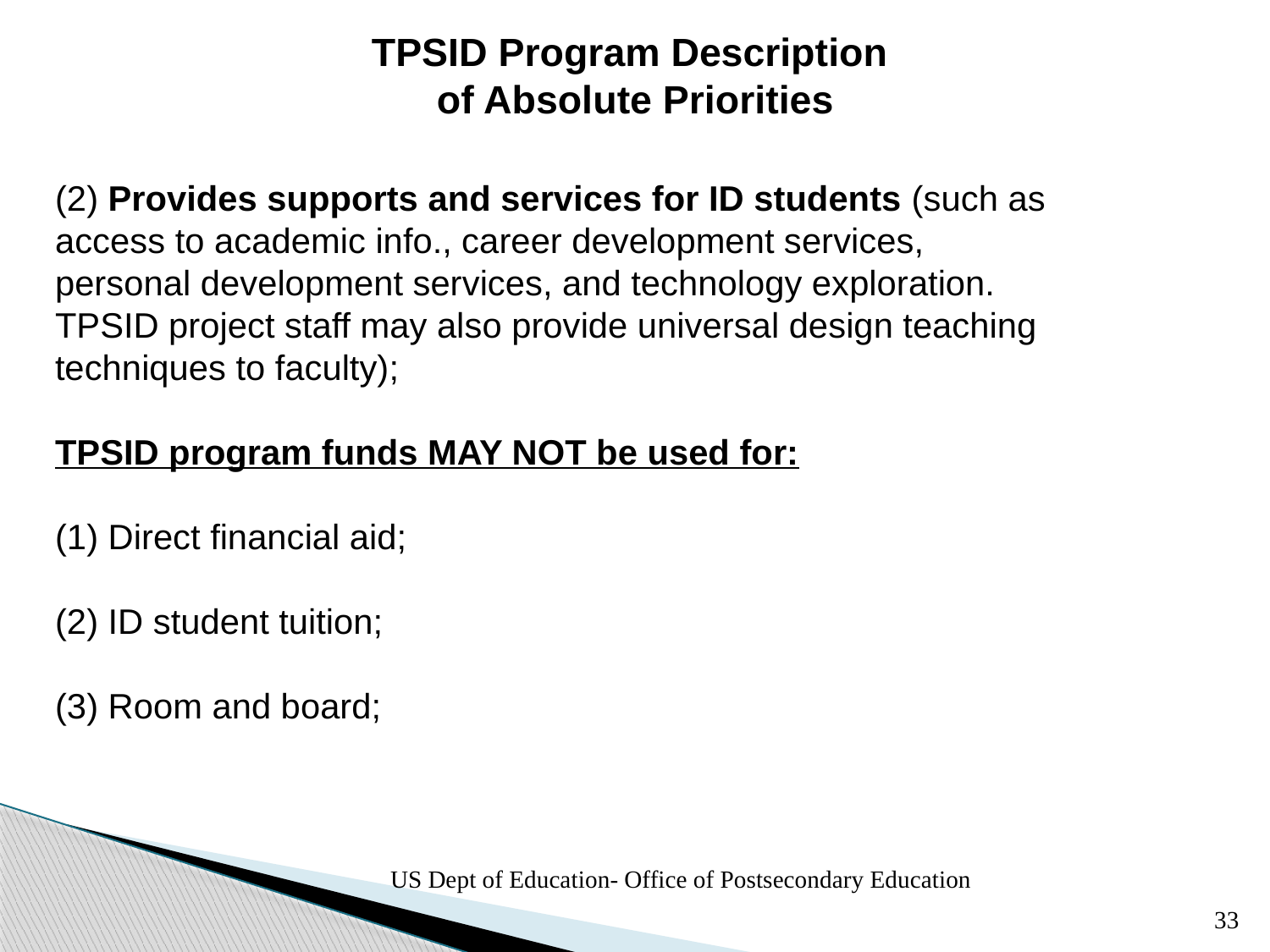

# TPSID Program Description of Absolute Priorities

(2) Provides supports and services for ID students (such as access to academic info., career development services, personal development services, and technology exploration. TPSID project staff may also provide universal design teaching techniques to faculty);

TPSID program funds MAY NOT be used for:

(1) Direct financial aid;

(2) ID student tuition;

(3) Room and board;

US Dept of Education- Office of Postsecondary Education
33